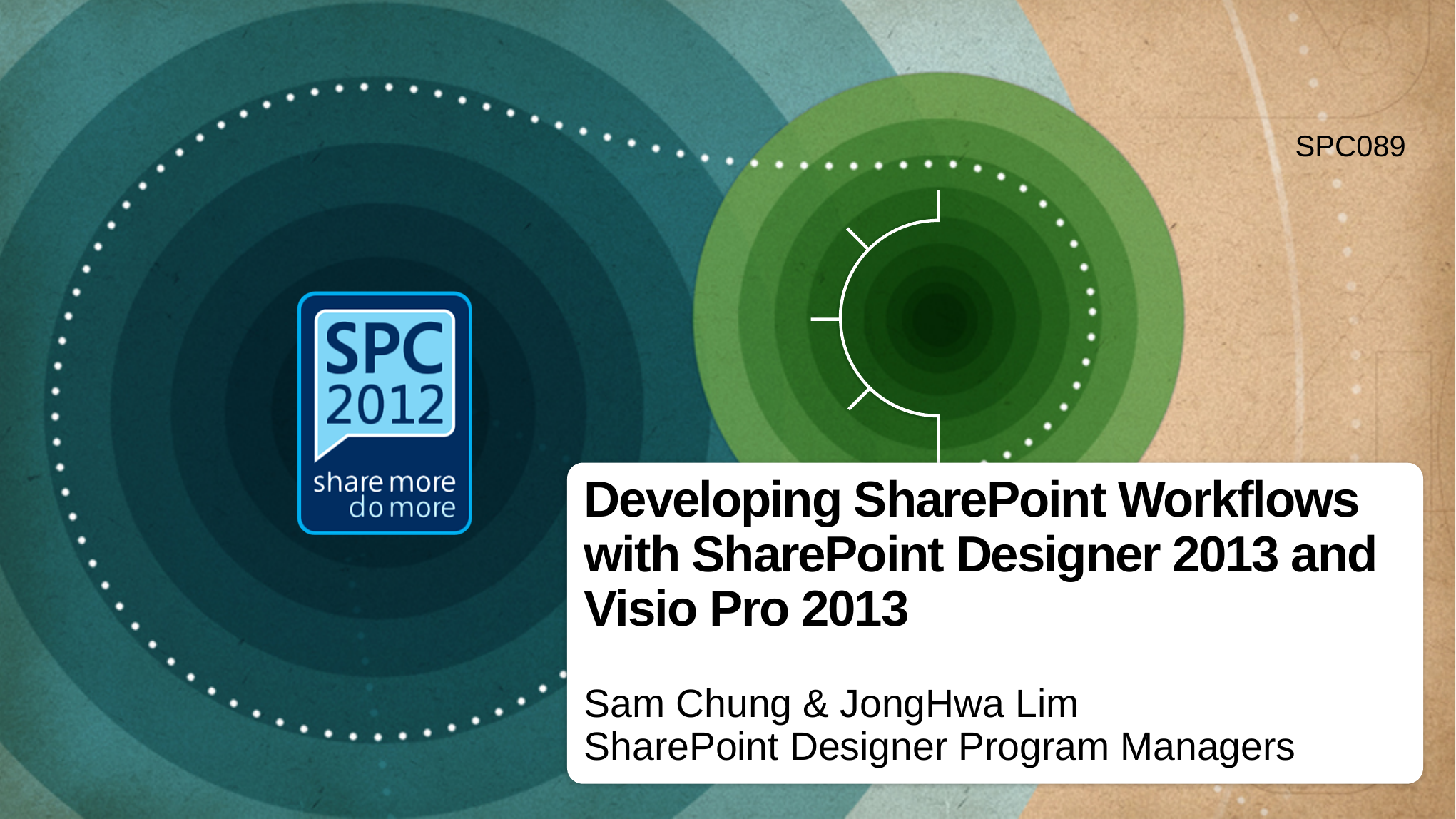

SPC089
# Developing SharePoint Workflows with SharePoint Designer 2013 and Visio Pro 2013

Sam Chung & JongHwa Lim
SharePoint Designer Program Managers